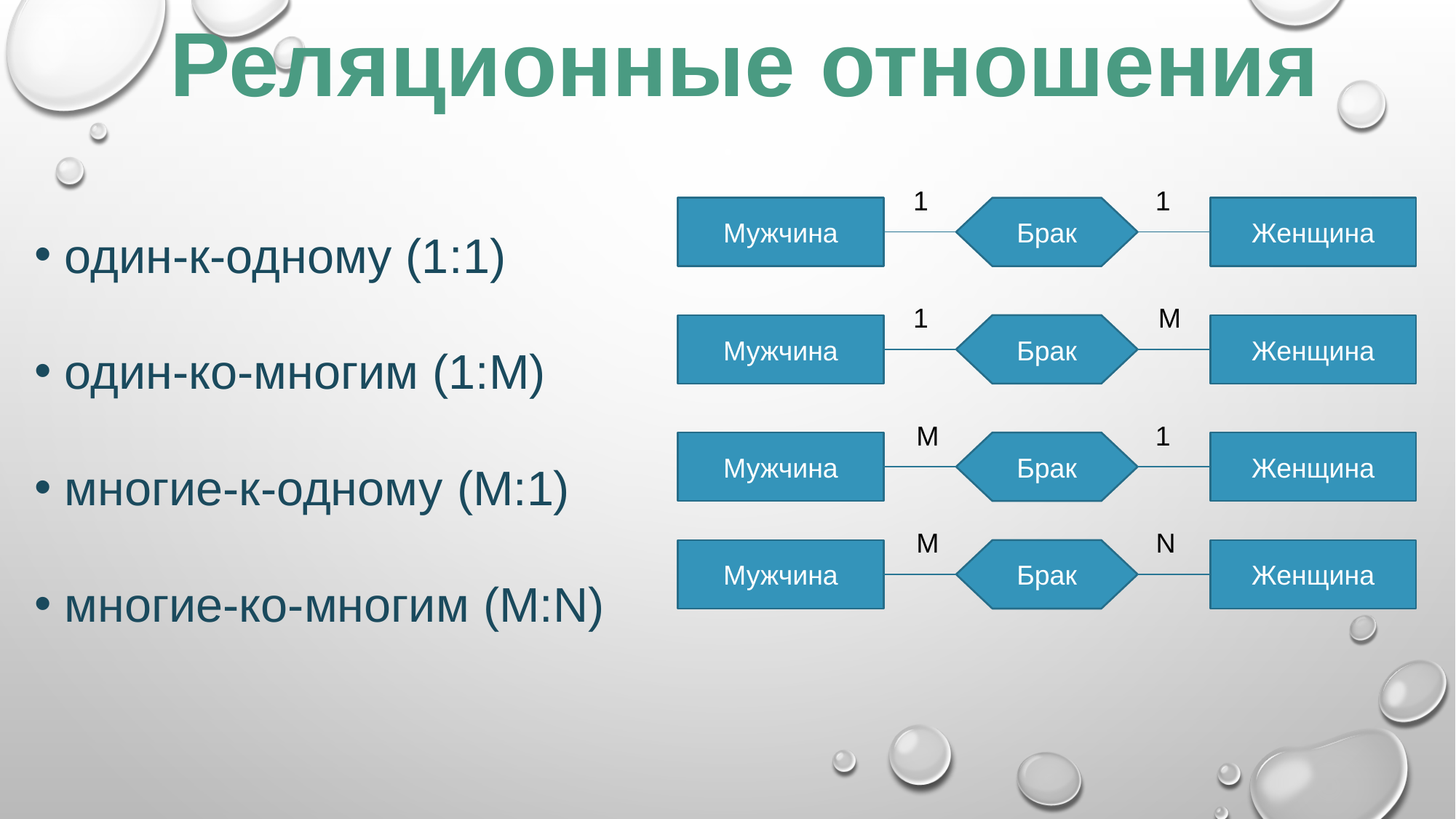

Реляционные отношения
 один-к-одному (1:1)
 один-ко-многим (1:M)
 многие-к-одному (M:1)
 многие-ко-многим (M:N)
1
1
Мужчина
Брак
Женщина
1
M
Мужчина
Брак
Женщина
M
1
Мужчина
Брак
Женщина
M
N
Мужчина
Брак
Женщина